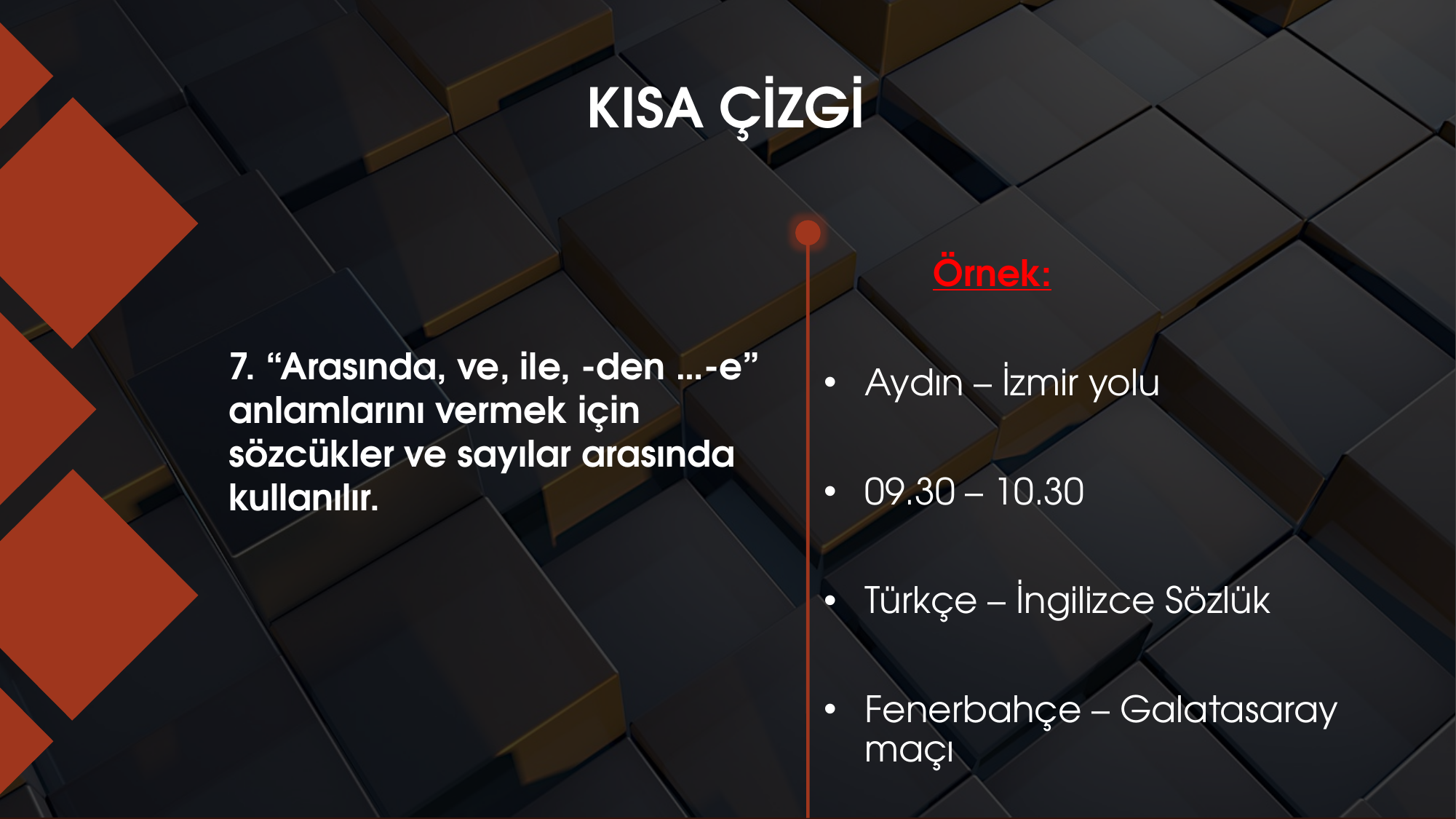

# KISA ÇİZGİ

	Örnek:

Aydın – İzmir yolu

09.30 – 10.30

Türkçe – İngilizce Sözlük

Fenerbahçe – Galatasaray maçı
7. “Arasında, ve, ile, -den …-e” anlamlarını vermek için sözcükler ve sayılar arasında kullanılır.